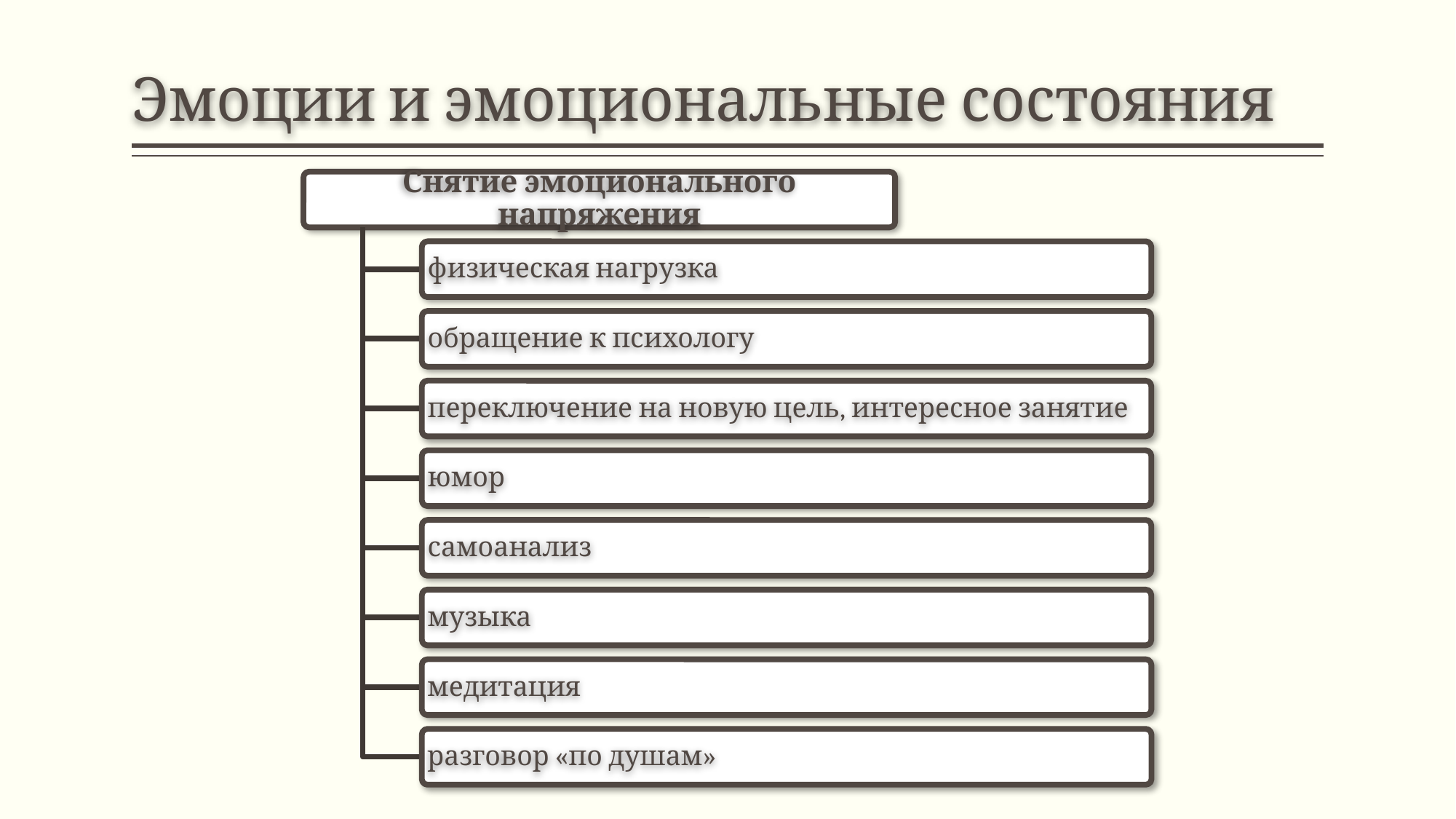

# Эмоции и эмоциональные состояния

Снятие эмоционального напряжения

физическая нагрузка

обращение к психологу

переключение на новую цель, интересное занятие

юмор

самоанализ

музыка

медитация

разговор «по душам»